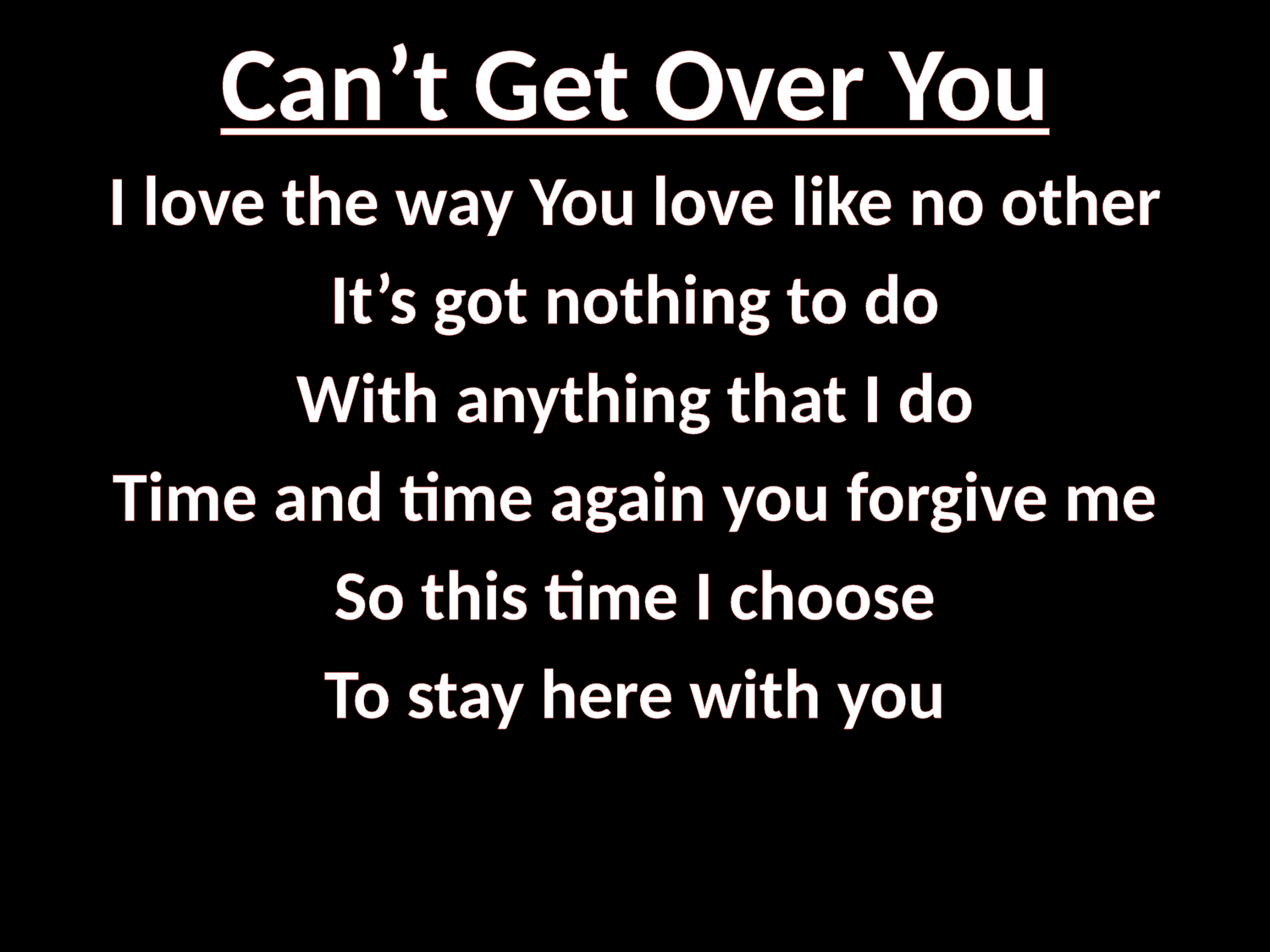

# Can’t Get Over You
I love the way You love like no other
It’s got nothing to do
With anything that I do
Time and time again you forgive me
So this time I choose
To stay here with you